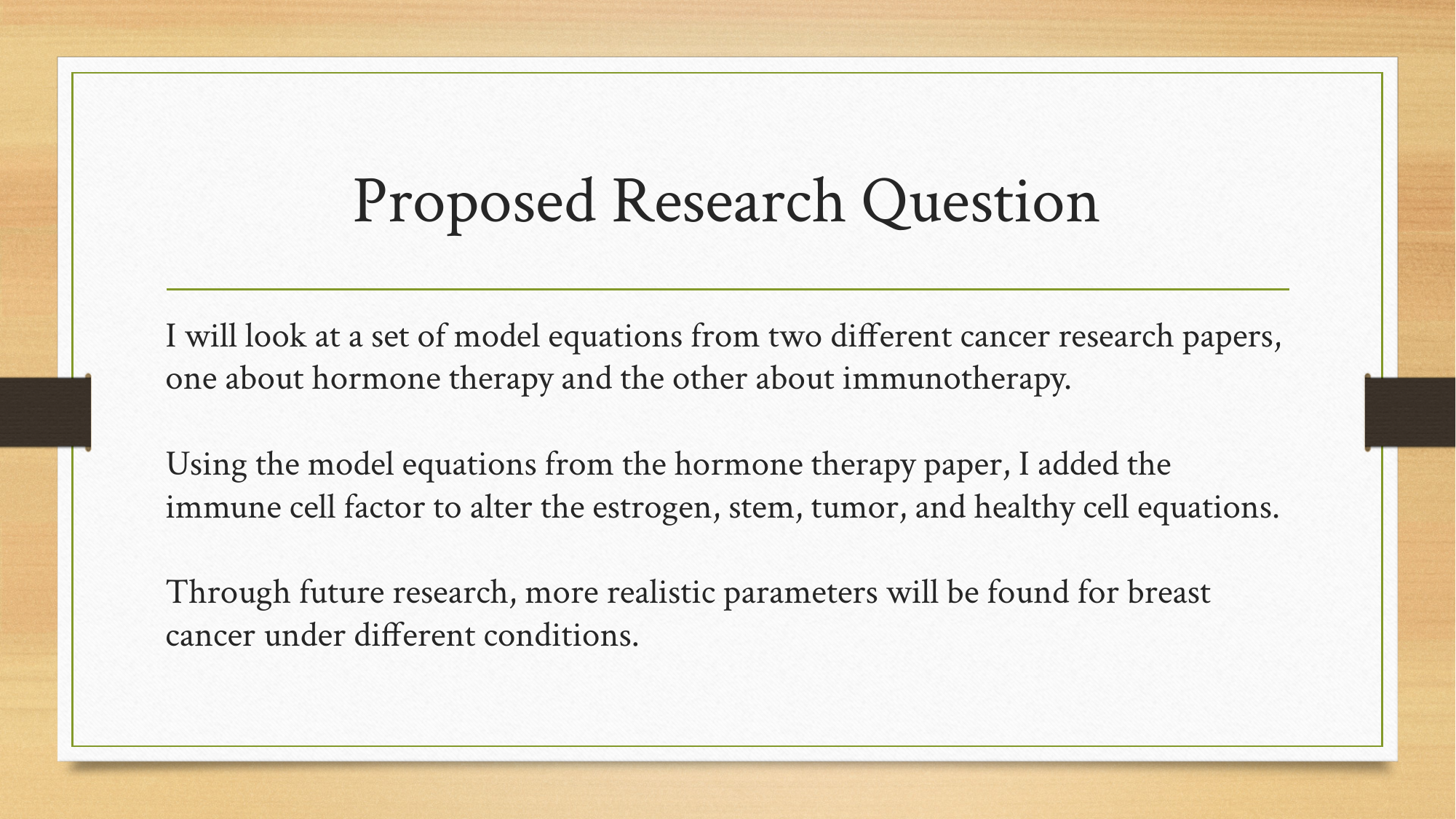

# Proposed Research Question
I will look at a set of model equations from two different cancer research papers, one about hormone therapy and the other about immunotherapy.

Using the model equations from the hormone therapy paper, I added the immune cell factor to alter the estrogen, stem, tumor, and healthy cell equations.

Through future research, more realistic parameters will be found for breast cancer under different conditions.